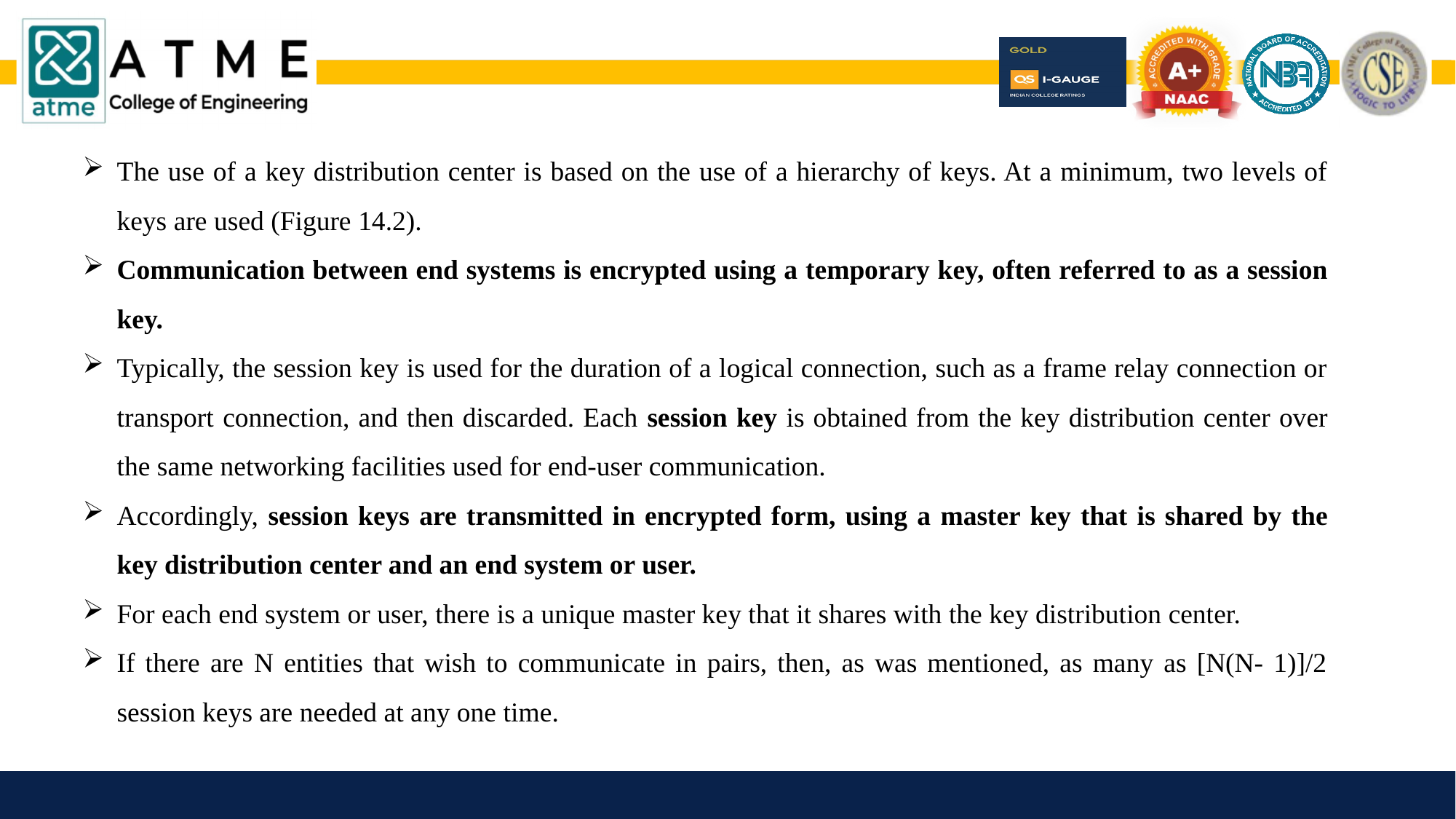

The use of a key distribution center is based on the use of a hierarchy of keys. At a minimum, two levels of keys are used (Figure 14.2).
Communication between end systems is encrypted using a temporary key, often referred to as a session key.
Typically, the session key is used for the duration of a logical connection, such as a frame relay connection or transport connection, and then discarded. Each session key is obtained from the key distribution center over the same networking facilities used for end-user communication.
Accordingly, session keys are transmitted in encrypted form, using a master key that is shared by the key distribution center and an end system or user.
For each end system or user, there is a unique master key that it shares with the key distribution center.
If there are N entities that wish to communicate in pairs, then, as was mentioned, as many as [N(N- 1)]/2 session keys are needed at any one time.